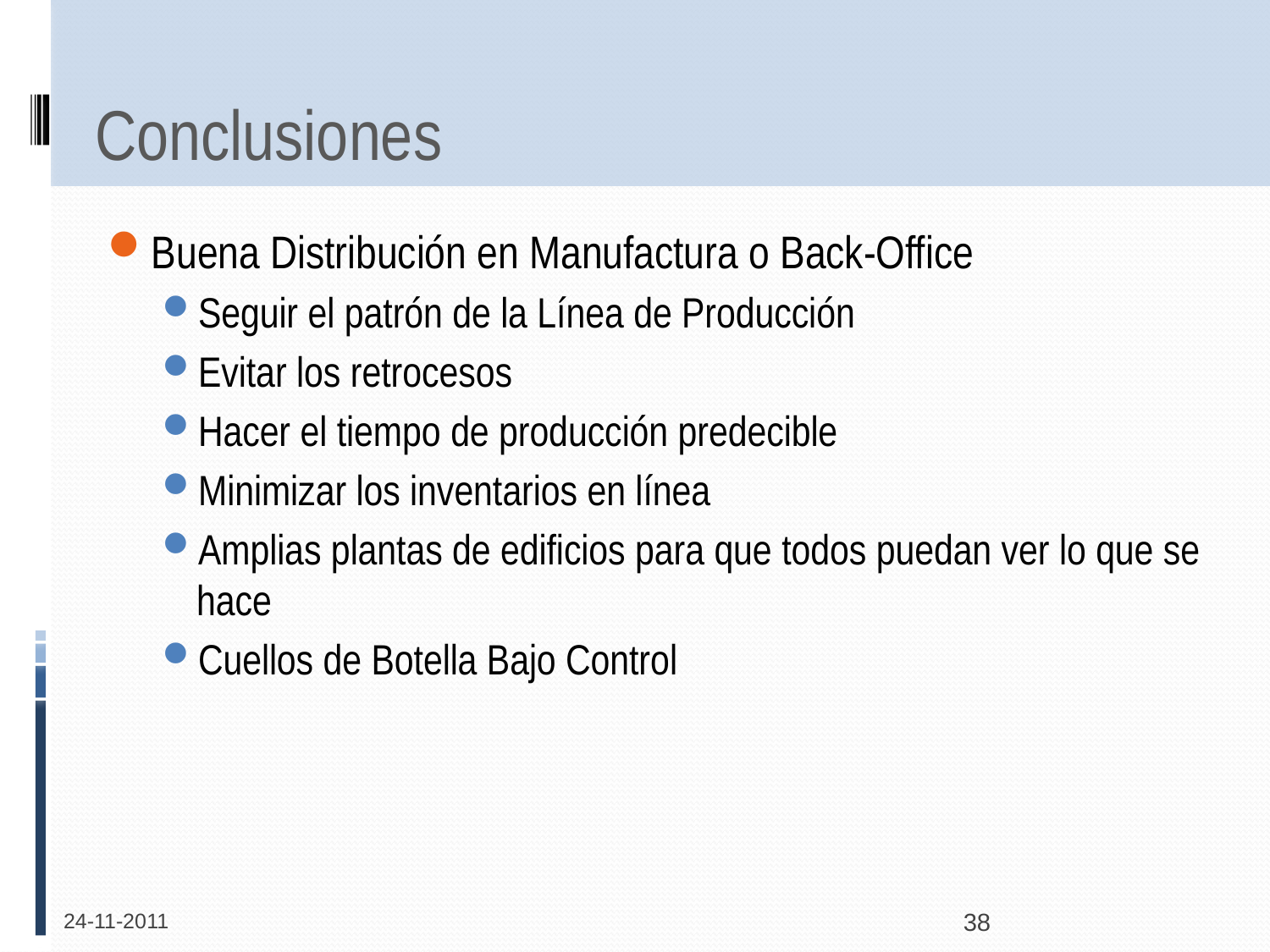

# Conclusiones
Buena Distribución en Manufactura o Back-Office
Seguir el patrón de la Línea de Producción
Evitar los retrocesos
Hacer el tiempo de producción predecible
Minimizar los inventarios en línea
Amplias plantas de edificios para que todos puedan ver lo que se hace
Cuellos de Botella Bajo Control

24-11-2011
38